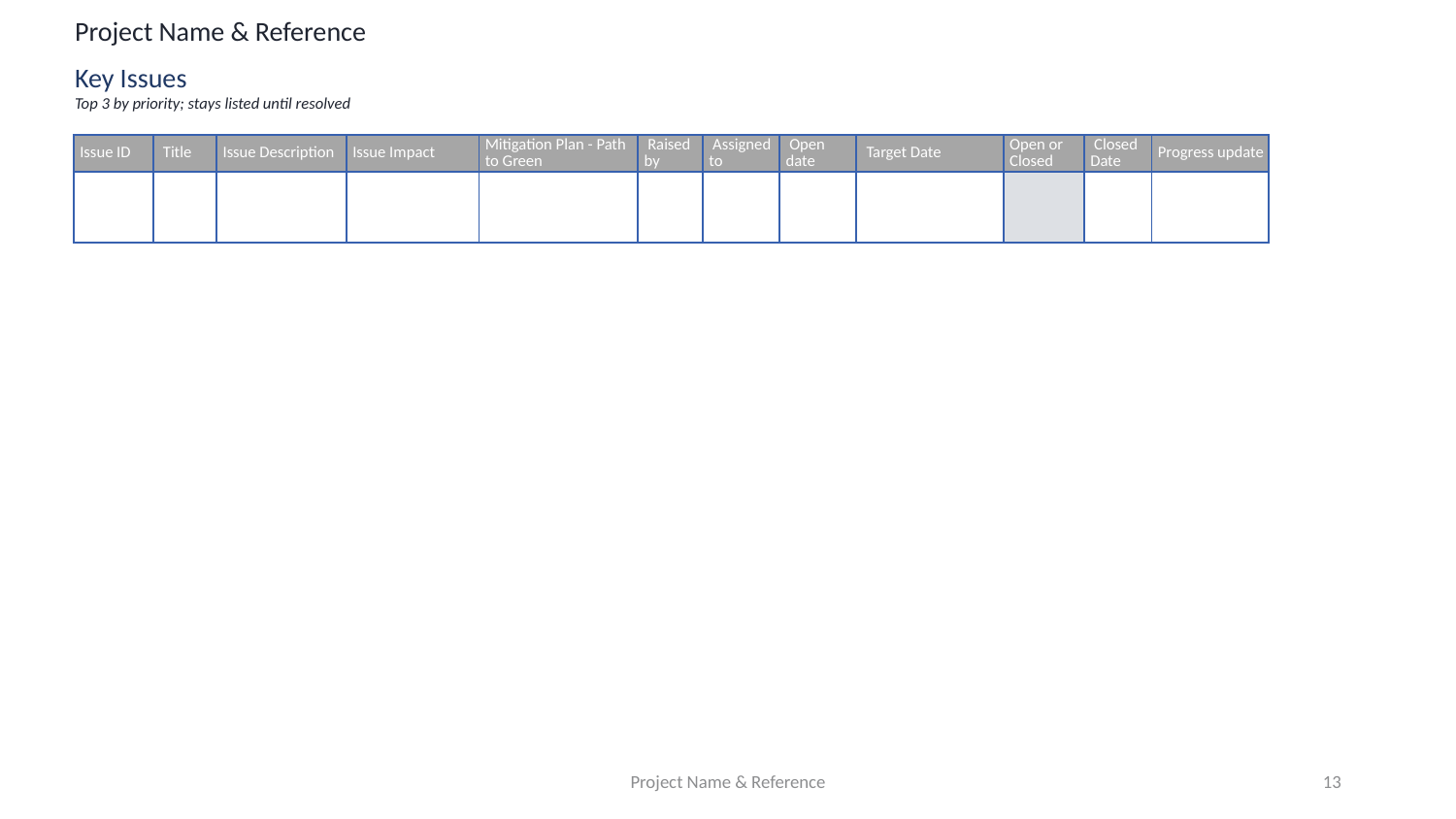

Project Name & Reference
Key Issues
Top 3 by priority; stays listed until resolved
| Issue ID | Title | Issue Description | Issue Impact | Mitigation Plan - Path to Green | Raised by | Assigned to | Open date | Target Date | Open or Closed | Closed Date | Progress update |
| --- | --- | --- | --- | --- | --- | --- | --- | --- | --- | --- | --- |
|  |  |  |  |  |  |  |  |  |  |  |  |
Project Name & Reference
13